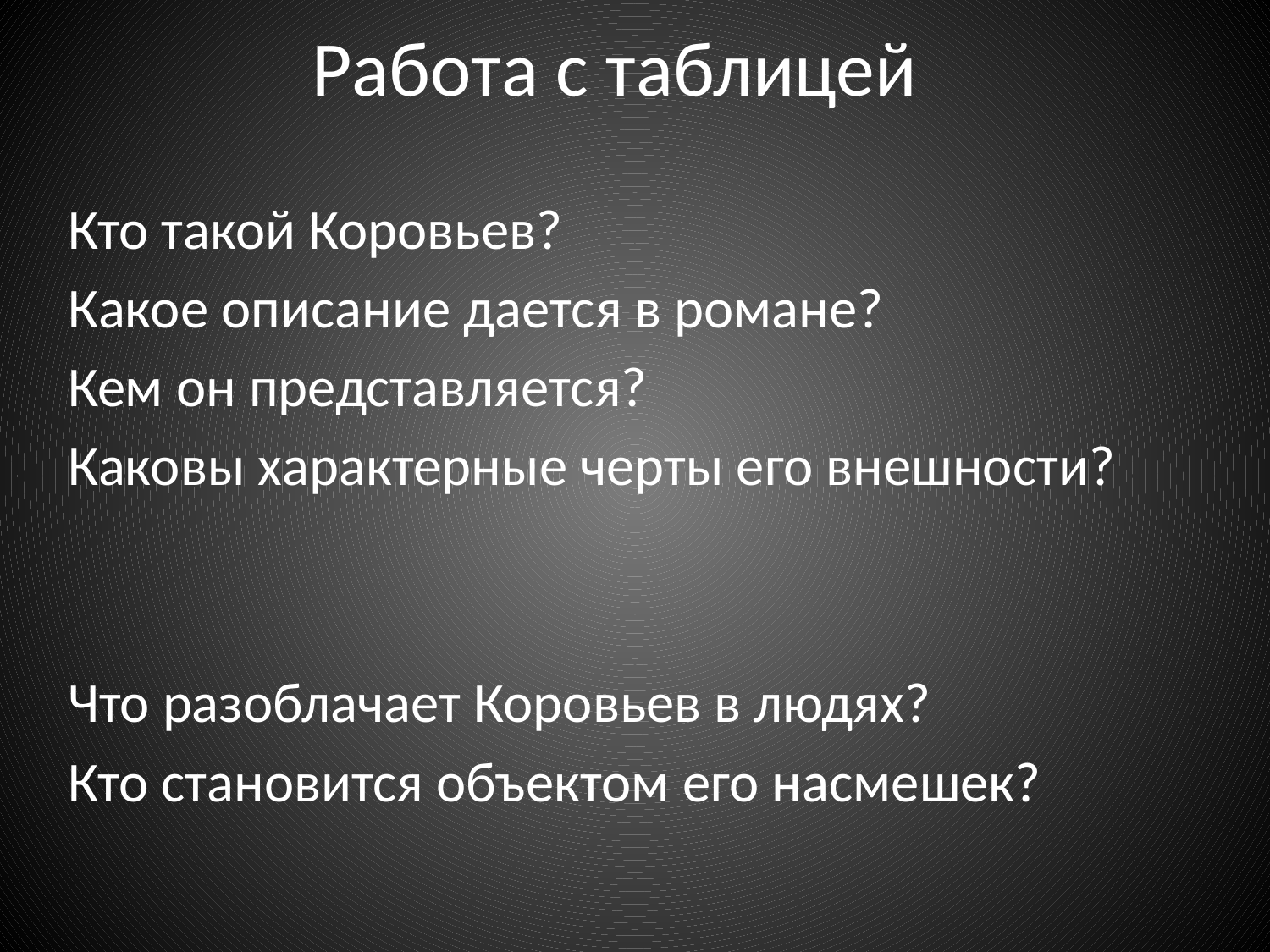

# Работа с таблицей
Кто такой Коровьев?
Какое описание дается в романе?
Кем он представляется?
Каковы характерные черты его внешности?

Что разоблачает Коровьев в людях?
Кто становится объектом его насмешек?